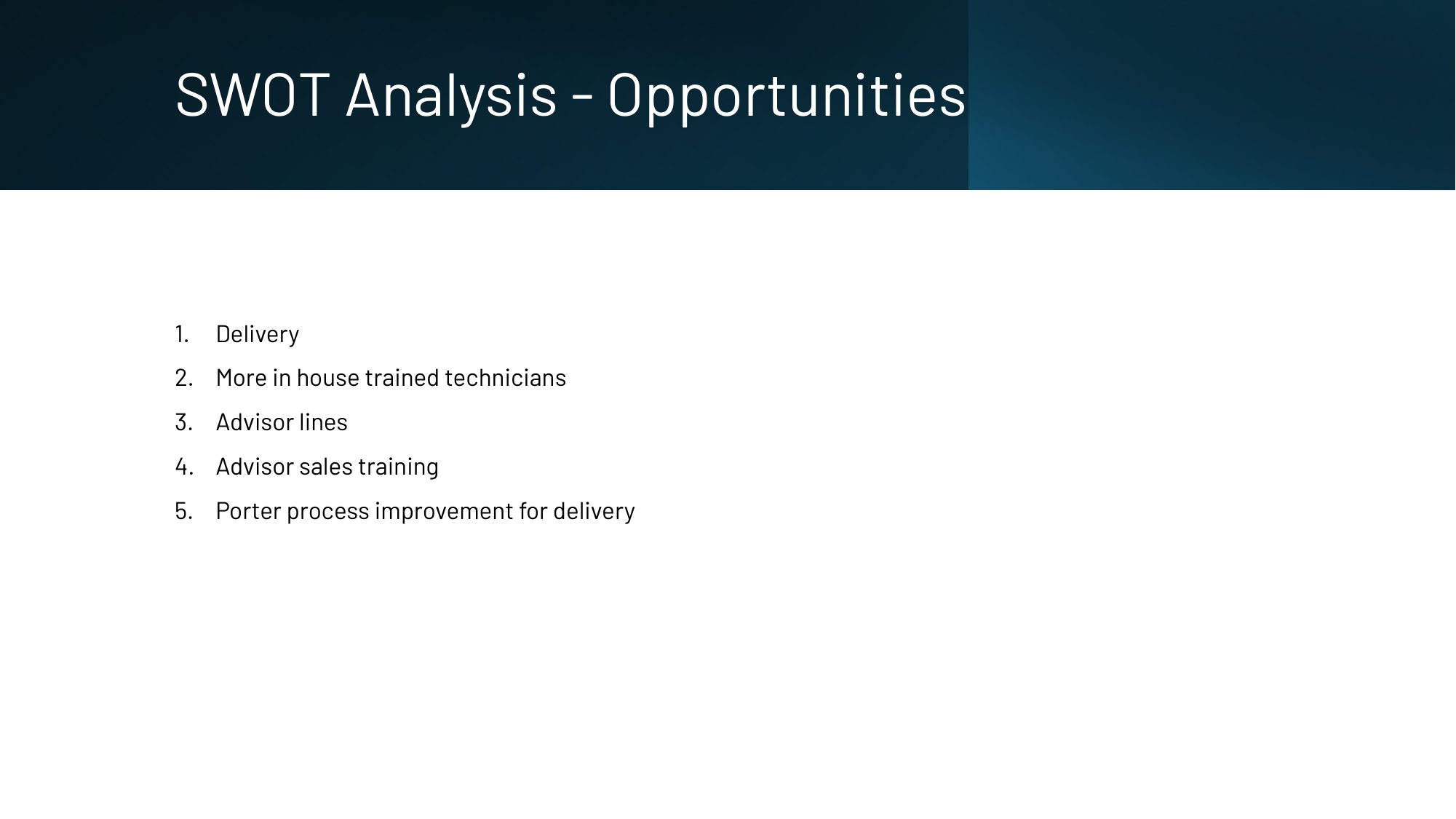

# SWOT Analysis - Opportunities
Delivery
More in house trained technicians
Advisor lines
Advisor sales training
Porter process improvement for delivery